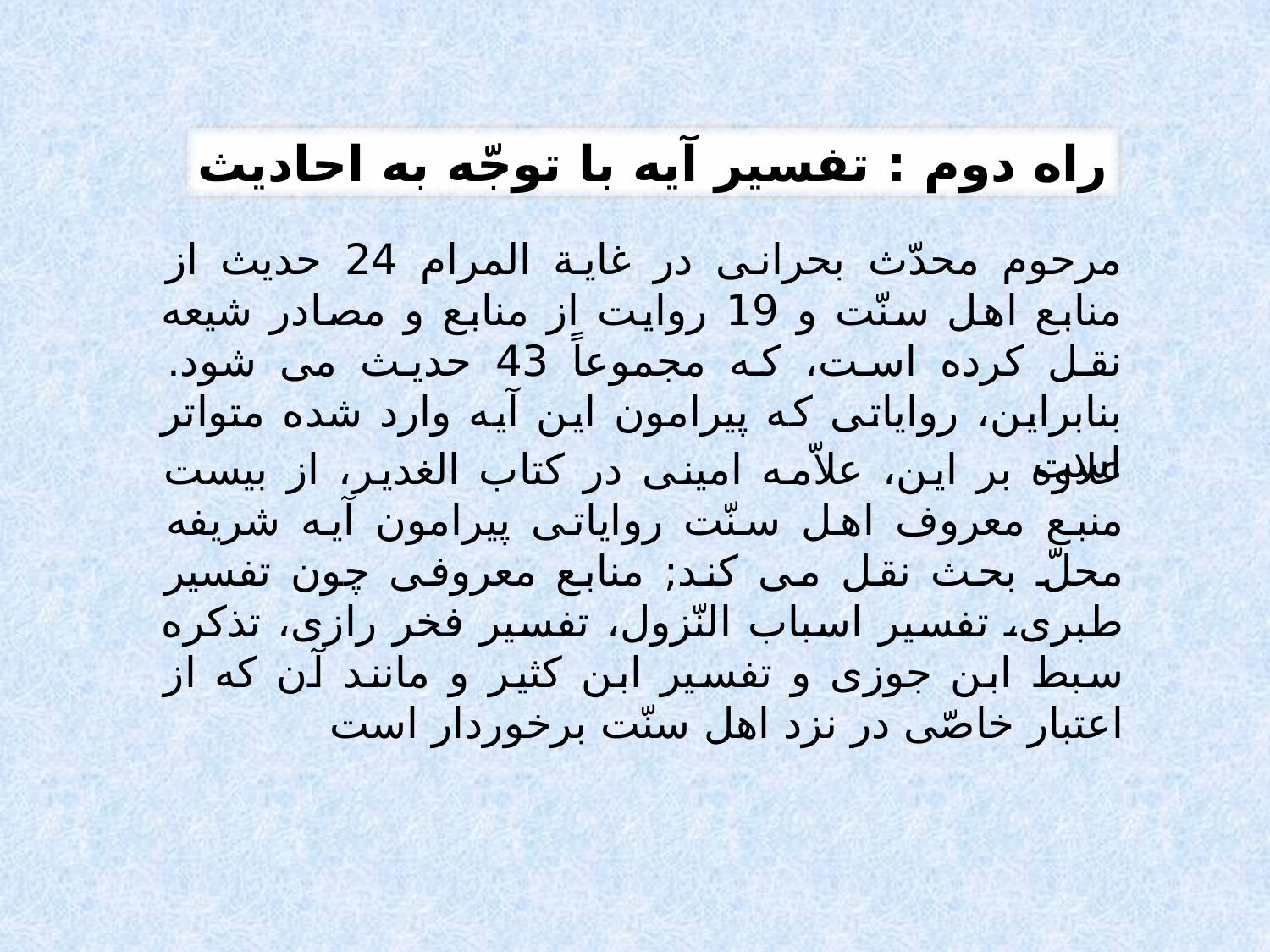

راه دوم : تفسير آيه با توجّه به احاديث
مرحوم محدّث بحرانى در غاية المرام 24 حديث از منابع اهل سنّت و 19 روايت از منابع و مصادر شيعه نقل كرده است، كه مجموعاً 43 حديث مى شود. بنابراين، رواياتى كه پيرامون اين آيه وارد شده متواتر است
علاوه بر اين، علاّمه امينى در كتاب الغدير، از بيست منبع معروف اهل سنّت رواياتى پيرامون آيه شريفه محلّ بحث نقل مى كند; منابع معروفى چون تفسير طبرى، تفسير اسباب النّزول، تفسير فخر رازى، تذكره سبط ابن جوزى و تفسير ابن كثير و مانند آن كه از اعتبار خاصّى در نزد اهل سنّت برخوردار است